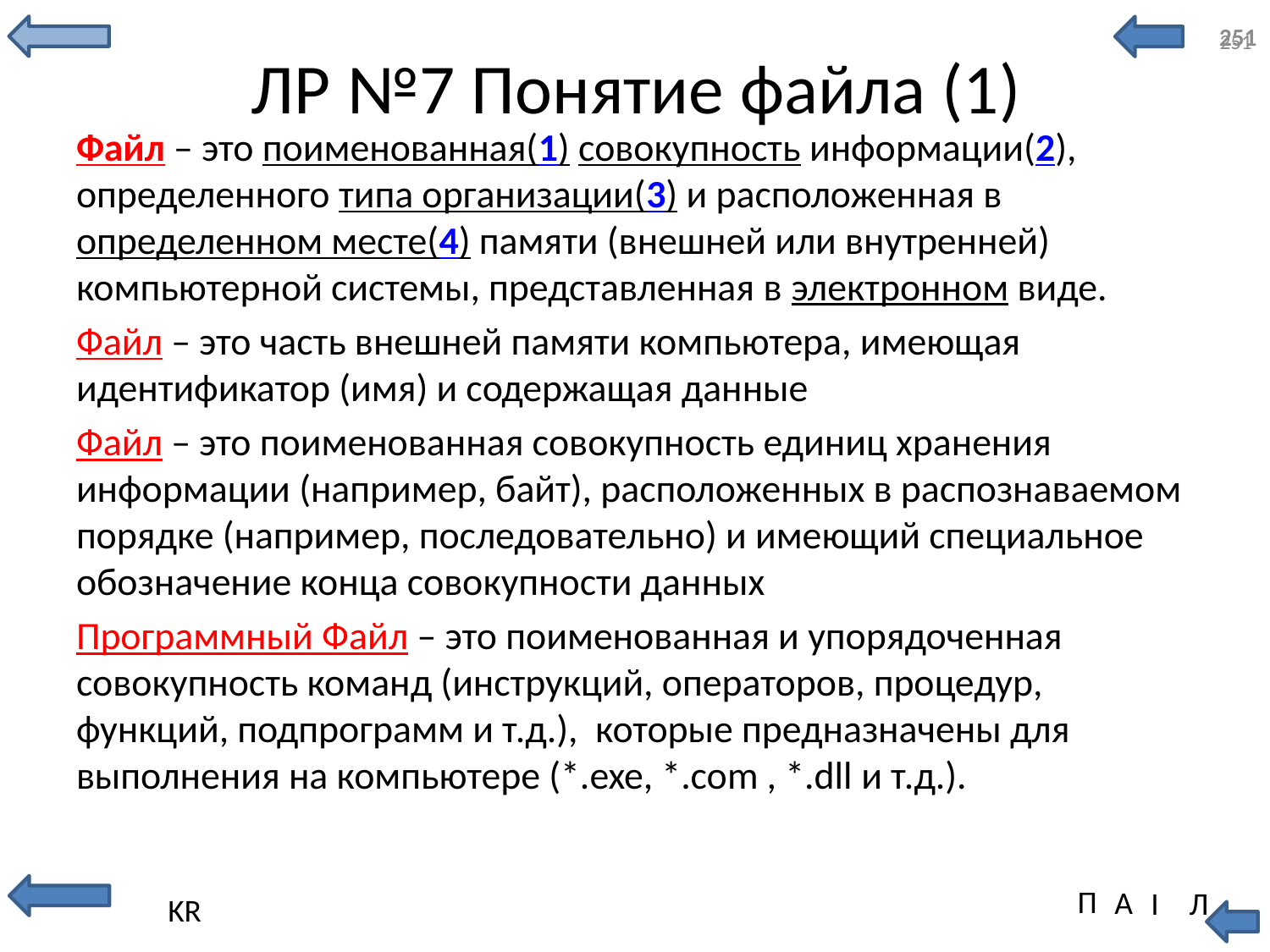

251
# ЛР №7 Понятие файла (1)
Файл – это поименованная(1) совокупность информации(2), определенного типа организации(3) и расположенная в определенном месте(4) памяти (внешней или внутренней) компьютерной системы, представленная в электронном виде.
Файл – это часть внешней памяти компьютера, имеющая идентификатор (имя) и содержащая данные
Файл – это поименованная совокупность единиц хранения информации (например, байт), расположенных в распознаваемом порядке (например, последовательно) и имеющий специальное обозначение конца совокупности данных
Программный Файл – это поименованная и упорядоченная совокупность команд (инструкций, операторов, процедур, функций, подпрограмм и т.д.),  которые предназначены для выполнения на компьютере (*.exe, *.com , *.dll и т.д.).